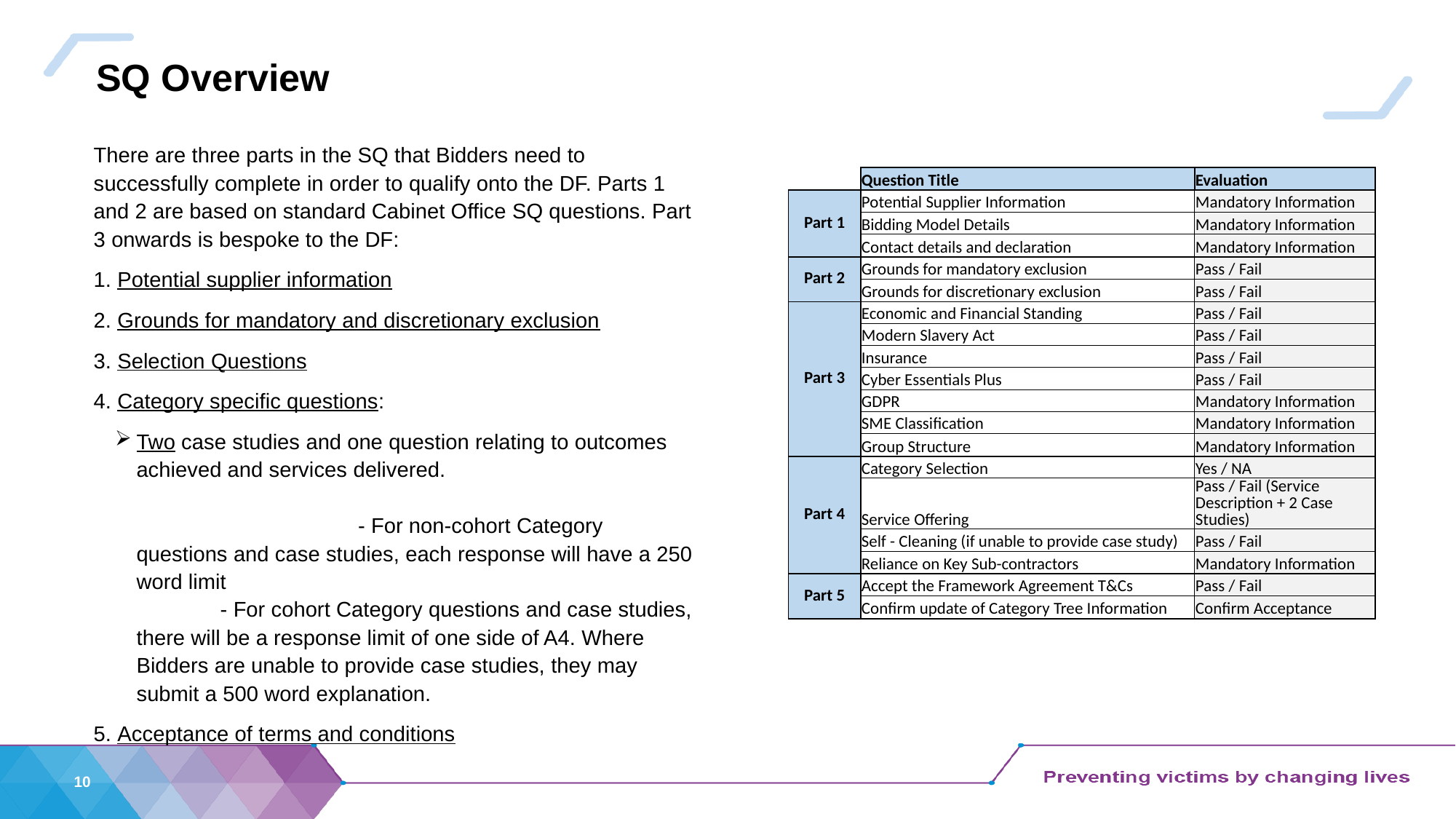

# SQ Overview
There are three parts in the SQ that Bidders need to successfully complete in order to qualify onto the DF. Parts 1 and 2 are based on standard Cabinet Office SQ questions. Part 3 onwards is bespoke to the DF:
1. Potential supplier information
2. Grounds for mandatory and discretionary exclusion
3. Selection Questions
4. Category specific questions:
Two case studies and one question relating to outcomes achieved and services delivered.                                                                                                                                                                            - For non-cohort Category questions and case studies, each response will have a 250 word limit                                                                                             - For cohort Category questions and case studies, there will be a response limit of one side of A4. Where Bidders are unable to provide case studies, they may submit a 500 word explanation.
5. Acceptance of terms and conditions

|  | Question Title | Evaluation |
| --- | --- | --- |
| Part 1 | Potential Supplier Information | Mandatory Information |
|  | Bidding Model Details | Mandatory Information |
|  | Contact details and declaration | Mandatory Information |
| Part 2 | Grounds for mandatory exclusion | Pass / Fail |
|  | Grounds for discretionary exclusion | Pass / Fail |
| Part 3 | Economic and Financial Standing | Pass / Fail |
|  | Modern Slavery Act | Pass / Fail |
|  | Insurance | Pass / Fail |
|  | Cyber Essentials Plus | Pass / Fail |
|  | GDPR | Mandatory Information |
|  | SME Classification | Mandatory Information |
|  | Group Structure | Mandatory Information |
| Part 4 | Category Selection | Yes / NA |
|  | Service Offering | Pass / Fail (Service Description + 2 Case Studies) |
|  | Self - Cleaning (if unable to provide case study) | Pass / Fail |
|  | Reliance on Key Sub-contractors | Mandatory Information |
| Part 5 | Accept the Framework Agreement T&Cs | Pass / Fail |
|  | Confirm update of Category Tree Information | Confirm Acceptance |
10